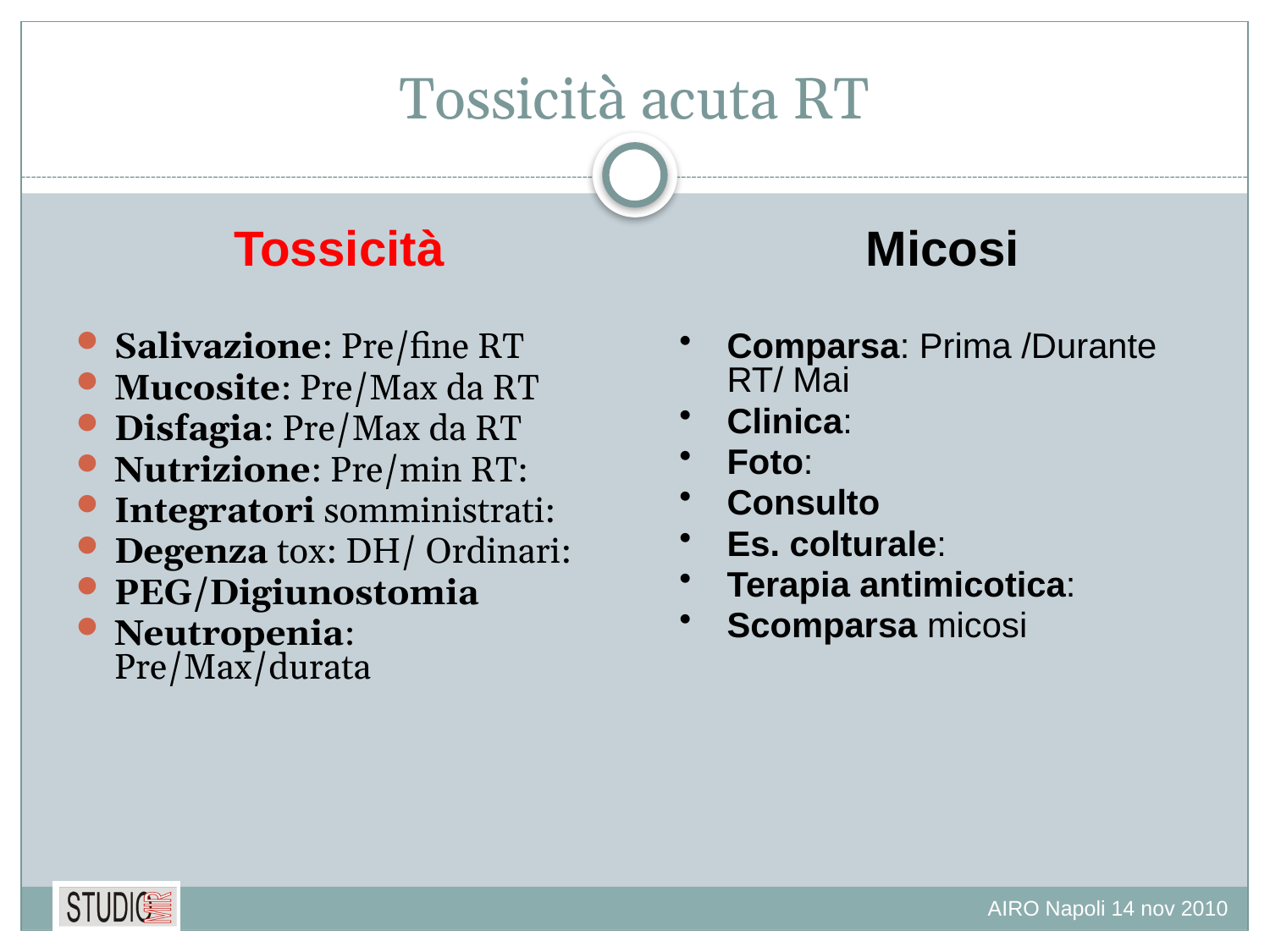

# Tossicità acuta RT
Tossicità

Salivazione: Pre/fine RT
Mucosite: Pre/Max da RT
Disfagia: Pre/Max da RT
Nutrizione: Pre/min RT:
Integratori somministrati:
Degenza tox: DH/ Ordinari:
PEG/Digiunostomia
Neutropenia: Pre/Max/durata
Micosi

Comparsa: Prima /Durante RT/ Mai
Clinica:
Foto:
Consulto
Es. colturale:
Terapia antimicotica:
Scomparsa micosi